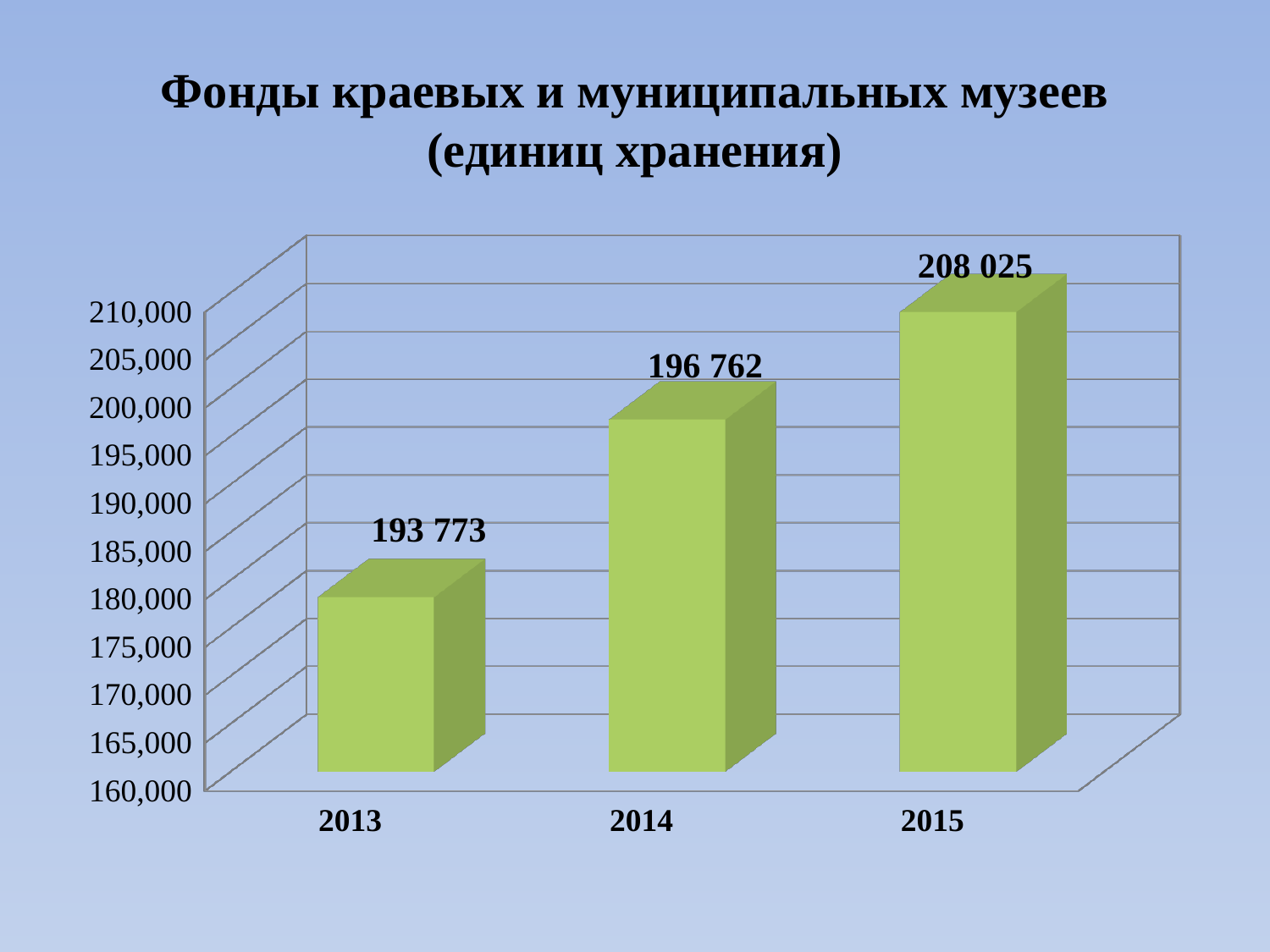

# Фонды краевых и муниципальных музеев (единиц хранения)

[unsupported chart]

208 025
196 762
193 773